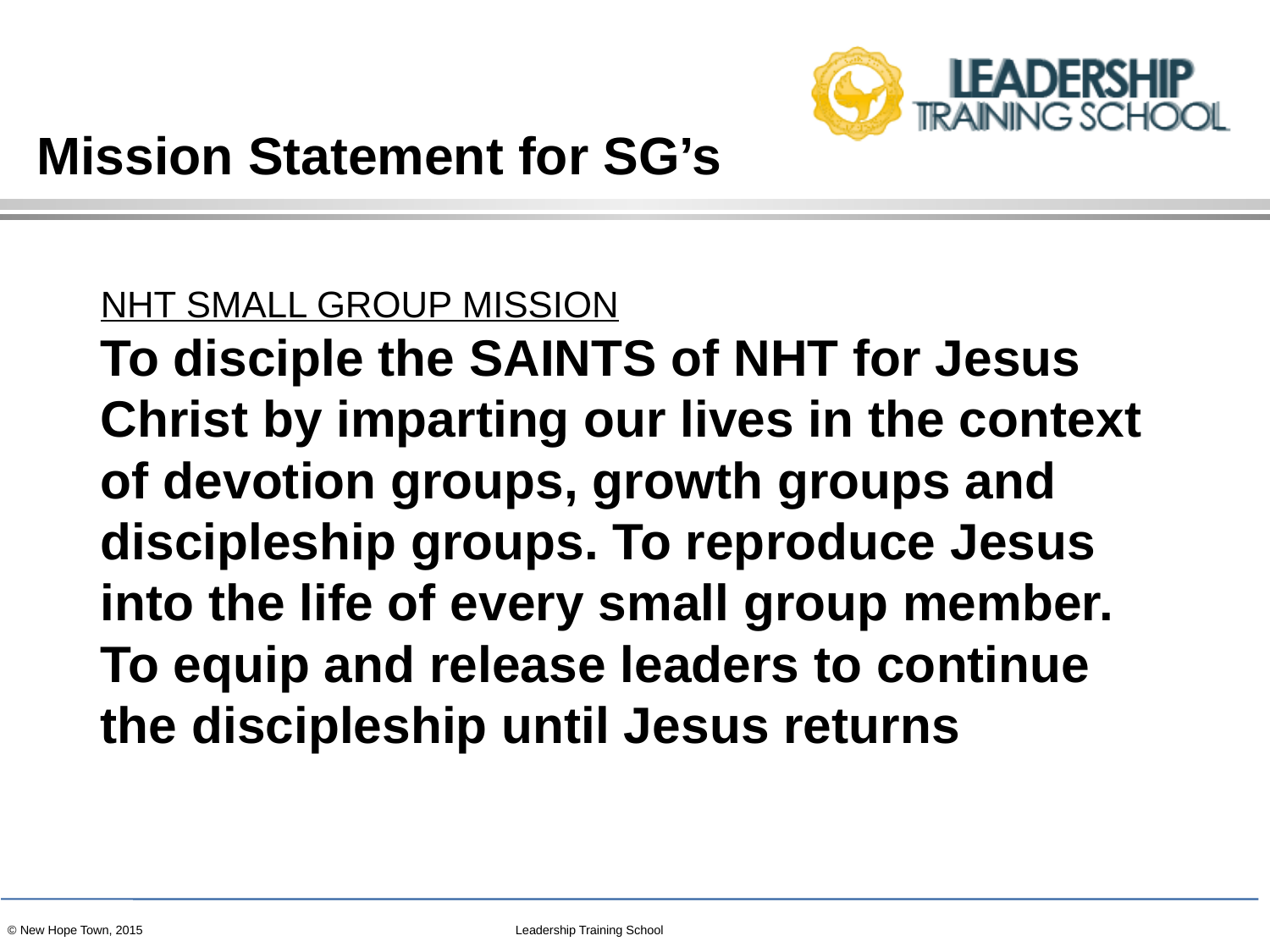

# Mission Statement for SG’s
NHT SMALL GROUP MISSION
To disciple the SAINTS of NHT for Jesus Christ by imparting our lives in the context of devotion groups, growth groups and discipleship groups. To reproduce Jesus into the life of every small group member. To equip and release leaders to continue the discipleship until Jesus returns
22